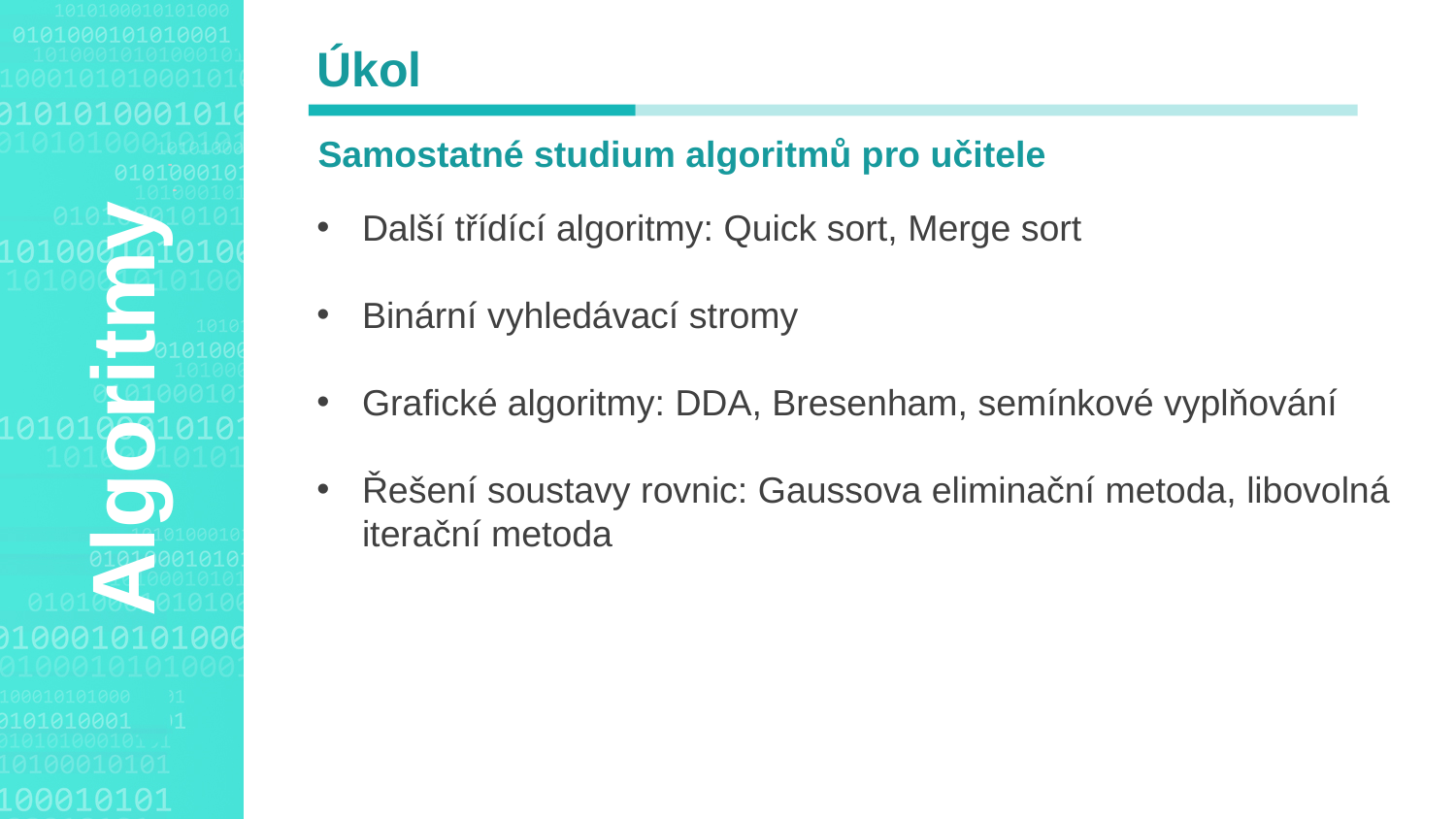

Úkol
Samostatné studium algoritmů pro učitele
Další třídící algoritmy: Quick sort, Merge sort

Binární vyhledávací stromy

Grafické algoritmy: DDA, Bresenham, semínkové vyplňování

Řešení soustavy rovnic: Gaussova eliminační metoda, libovolná iterační metoda

Agenda Style

Algoritmy